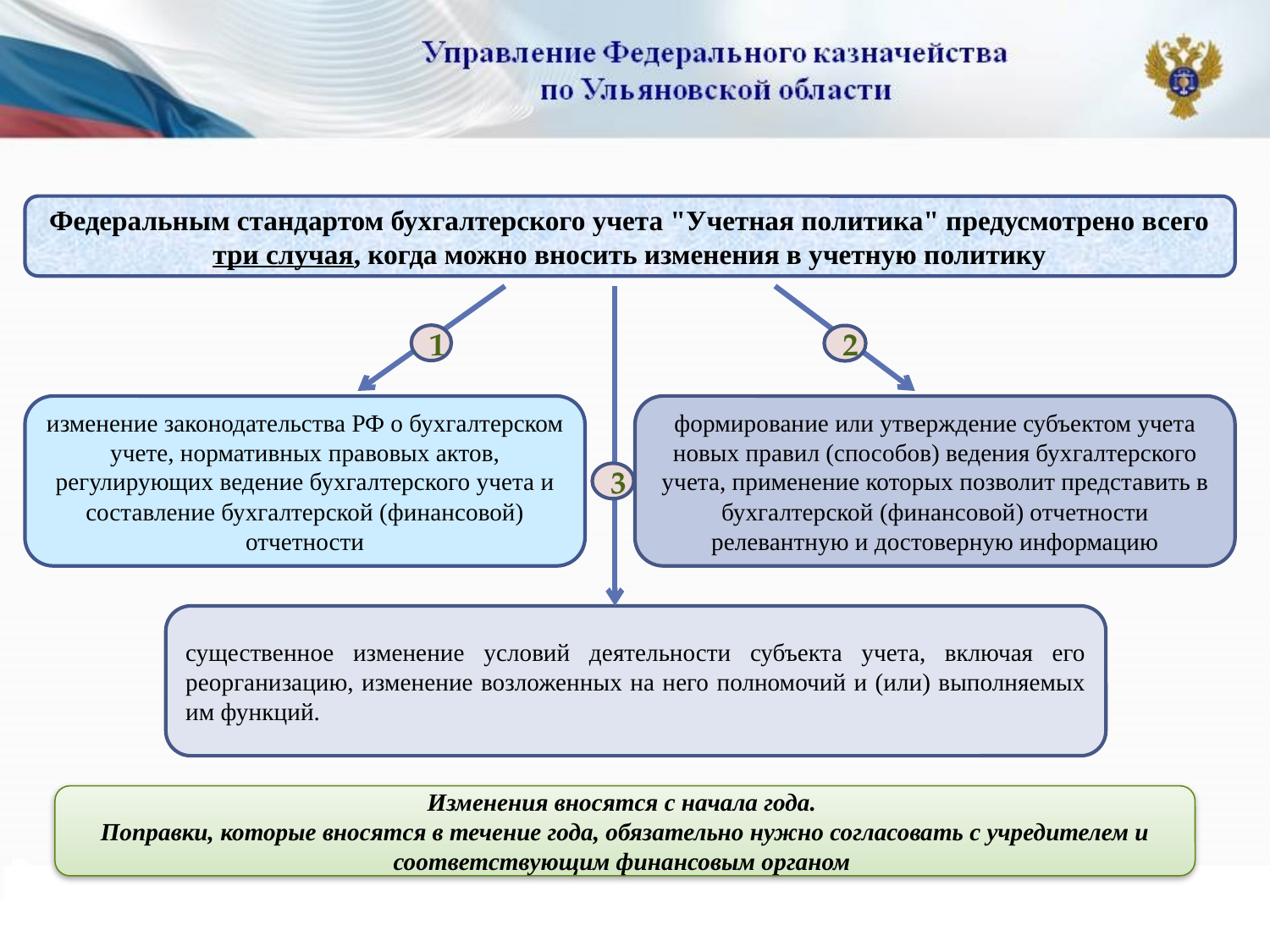

Федеральным стандартом бухгалтерского учета "Учетная политика" предусмотрено всего три случая, когда можно вносить изменения в учетную политику

1

2

изменение законодательства РФ о бухгалтерском учете, нормативных правовых актов, регулирующих ведение бухгалтерского учета и составление бухгалтерской (финансовой) отчетности
формирование или утверждение субъектом учета новых правил (способов) ведения бухгалтерского учета, применение которых позволит представить в бухгалтерской (финансовой) отчетности релевантную и достоверную информацию

3

существенное изменение условий деятельности субъекта учета, включая его реорганизацию, изменение возложенных на него полномочий и (или) выполняемых им функций.
Изменения вносятся с начала года.
Поправки, которые вносятся в течение года, обязательно нужно согласовать с учредителем и соответствующим финансовым органом